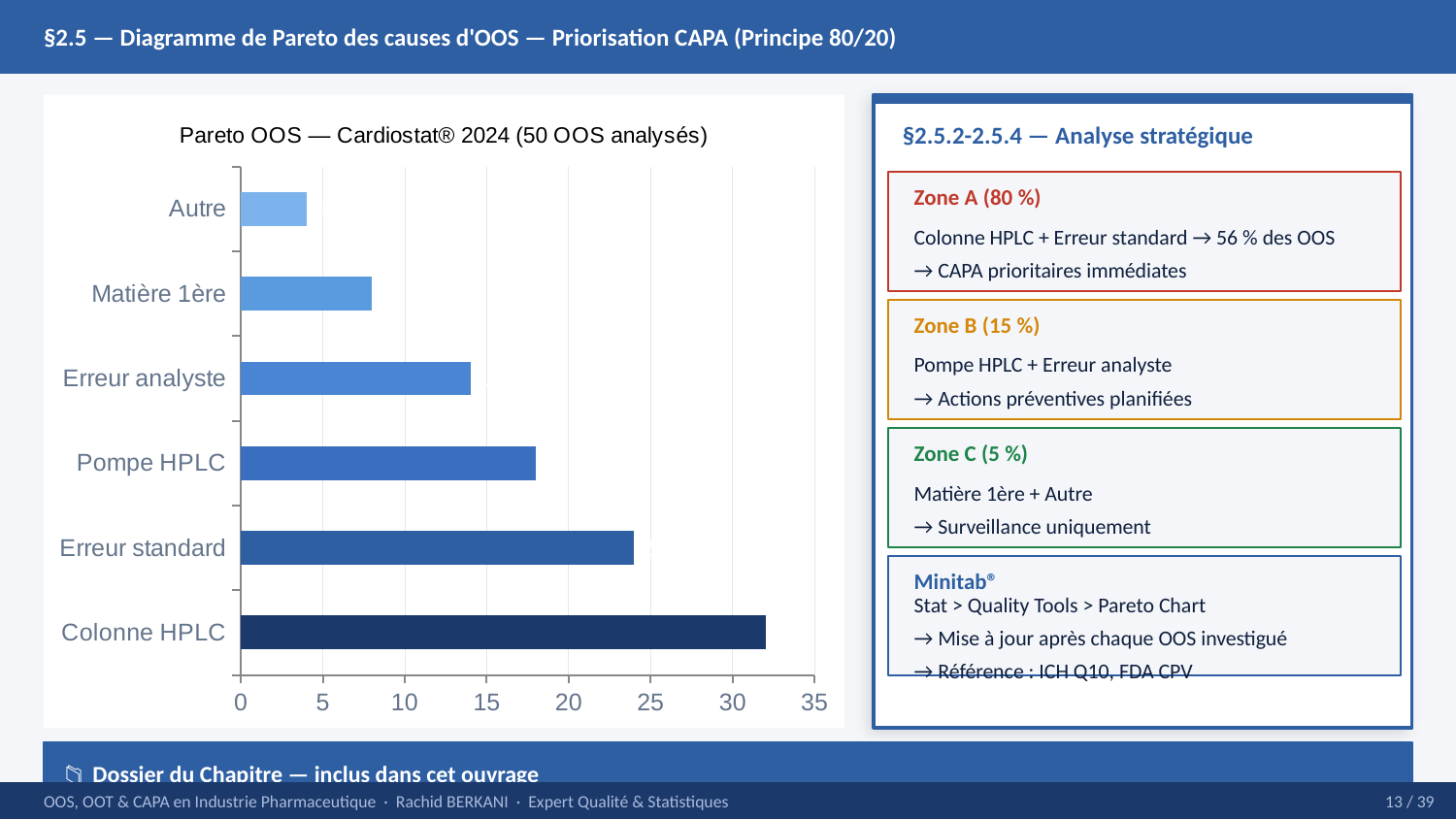

§2.5 — Diagramme de Pareto des causes d'OOS — Priorisation CAPA (Principe 80/20)

### Chart: Pareto OOS — Cardiostat® 2024 (50 OOS analysés)

| Category | Nb OOS |
|---|---|
| Colonne HPLC | 32.0 |
| Erreur standard | 24.0 |
| Pompe HPLC | 18.0 |
| Erreur analyste | 14.0 |
| Matière 1ère | 8.0 |
| Autre | 4.0 |

§2.5.2-2.5.4 — Analyse stratégique

Zone A (80 %)
Colonne HPLC + Erreur standard → 56 % des OOS
→ CAPA prioritaires immédiates

Zone B (15 %)
Pompe HPLC + Erreur analyste
→ Actions préventives planifiées

Zone C (5 %)
Matière 1ère + Autre
→ Surveillance uniquement

Minitab®
Stat > Quality Tools > Pareto Chart
→ Mise à jour après chaque OOS investigué
→ Référence : ICH Q10, FDA CPV

📁  Dossier du Chapitre — inclus dans cet ouvrage

OOS, OOT & CAPA en Industrie Pharmaceutique  ·  Rachid BERKANI  ·  Expert Qualité & Statistiques
13 / 39

📊 Données Pareto 50 OOS (Excel)
📋 Template rapport Pareto QA (Word)
✅ Checklist analyse Pareto
📄 SOP surveillance Pareto mensuel